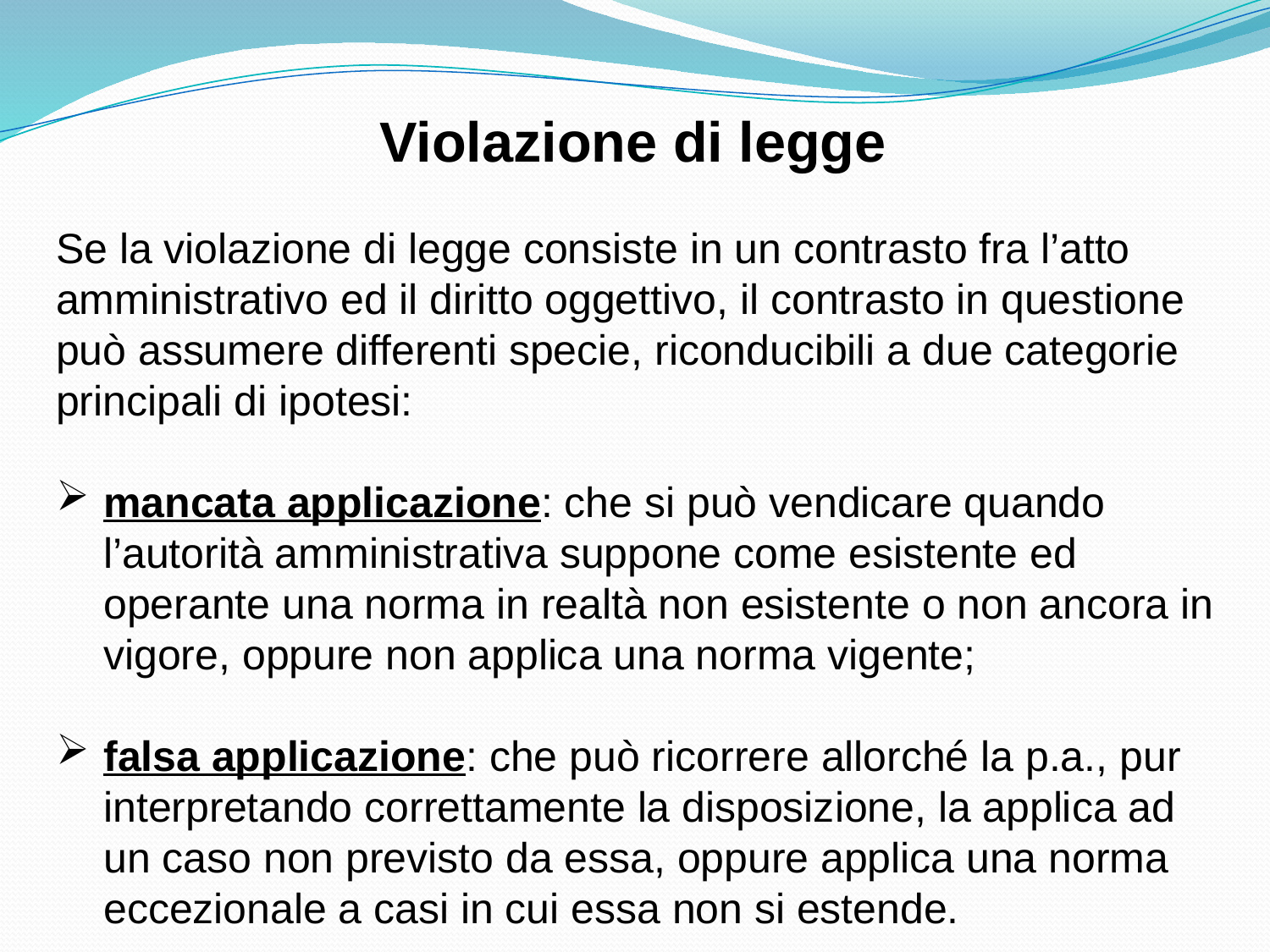

Violazione di legge
Se la violazione di legge consiste in un contrasto fra l’atto amministrativo ed il diritto oggettivo, il contrasto in questione può assumere differenti specie, riconducibili a due categorie principali di ipotesi:

mancata applicazione: che si può vendicare quando l’autorità amministrativa suppone come esistente ed operante una norma in realtà non esistente o non ancora in vigore, oppure non applica una norma vigente;

falsa applicazione: che può ricorrere allorché la p.a., pur interpretando correttamente la disposizione, la applica ad un caso non previsto da essa, oppure applica una norma eccezionale a casi in cui essa non si estende.